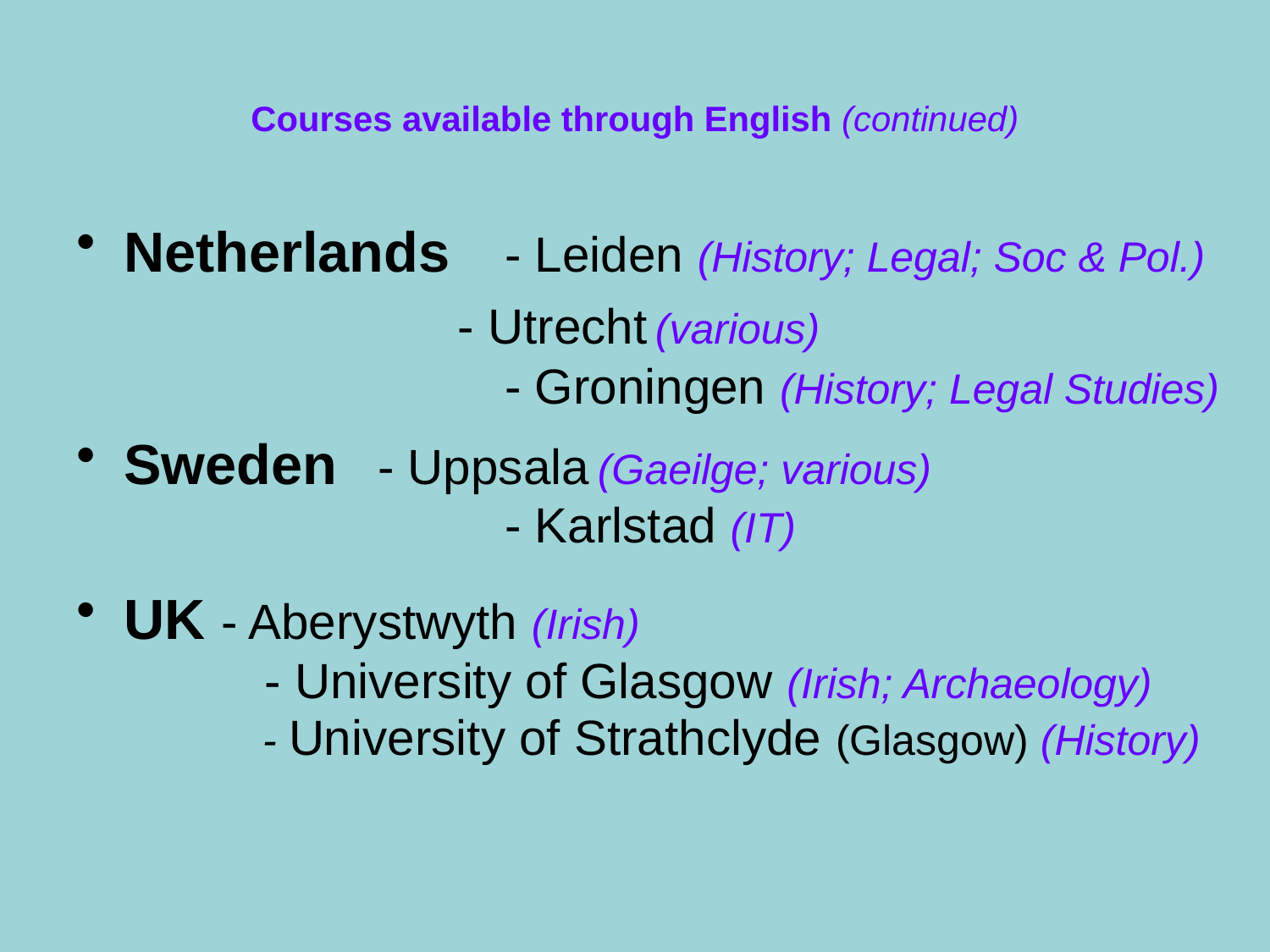

# Courses available through English (continued)
Netherlands	- Leiden (History; Legal; Soc & Pol.)
	                   - Utrecht (various)
				- Groningen (History; Legal Studies)

Sweden 	- Uppsala (Gaeilge; various)
				- Karlstad (IT)

UK - Aberystwyth (Irish)
		 - University of Glasgow (Irish; Archaeology)
		 - University of Strathclyde (Glasgow) (History)